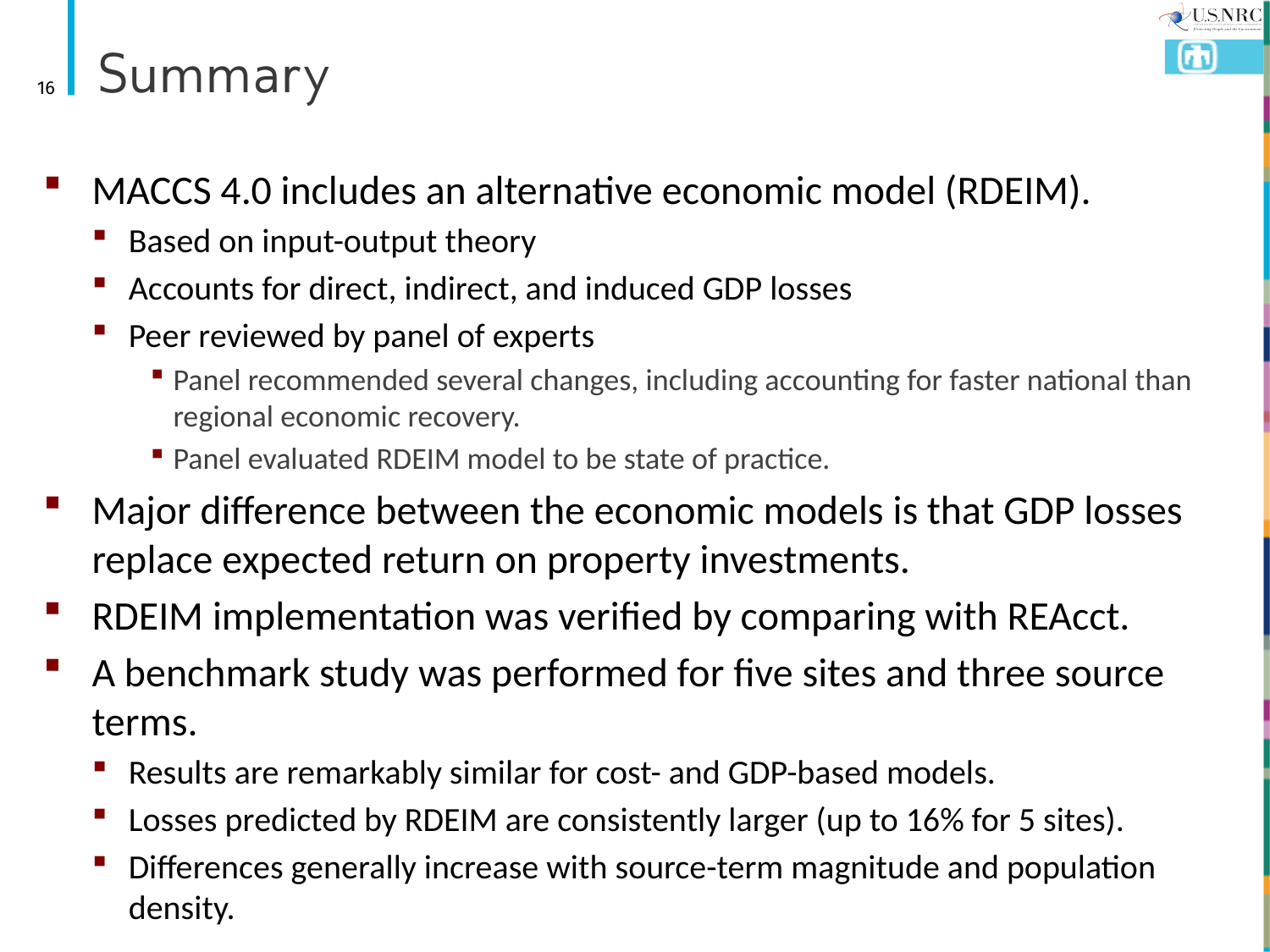

# Summary
16
MACCS 4.0 includes an alternative economic model (RDEIM).
Based on input-output theory
Accounts for direct, indirect, and induced GDP losses
Peer reviewed by panel of experts
Panel recommended several changes, including accounting for faster national than regional economic recovery.
Panel evaluated RDEIM model to be state of practice.
Major difference between the economic models is that GDP losses replace expected return on property investments.
RDEIM implementation was verified by comparing with REAcct.
A benchmark study was performed for five sites and three source terms.
Results are remarkably similar for cost- and GDP-based models.
Losses predicted by RDEIM are consistently larger (up to 16% for 5 sites).
Differences generally increase with source-term magnitude and population density.